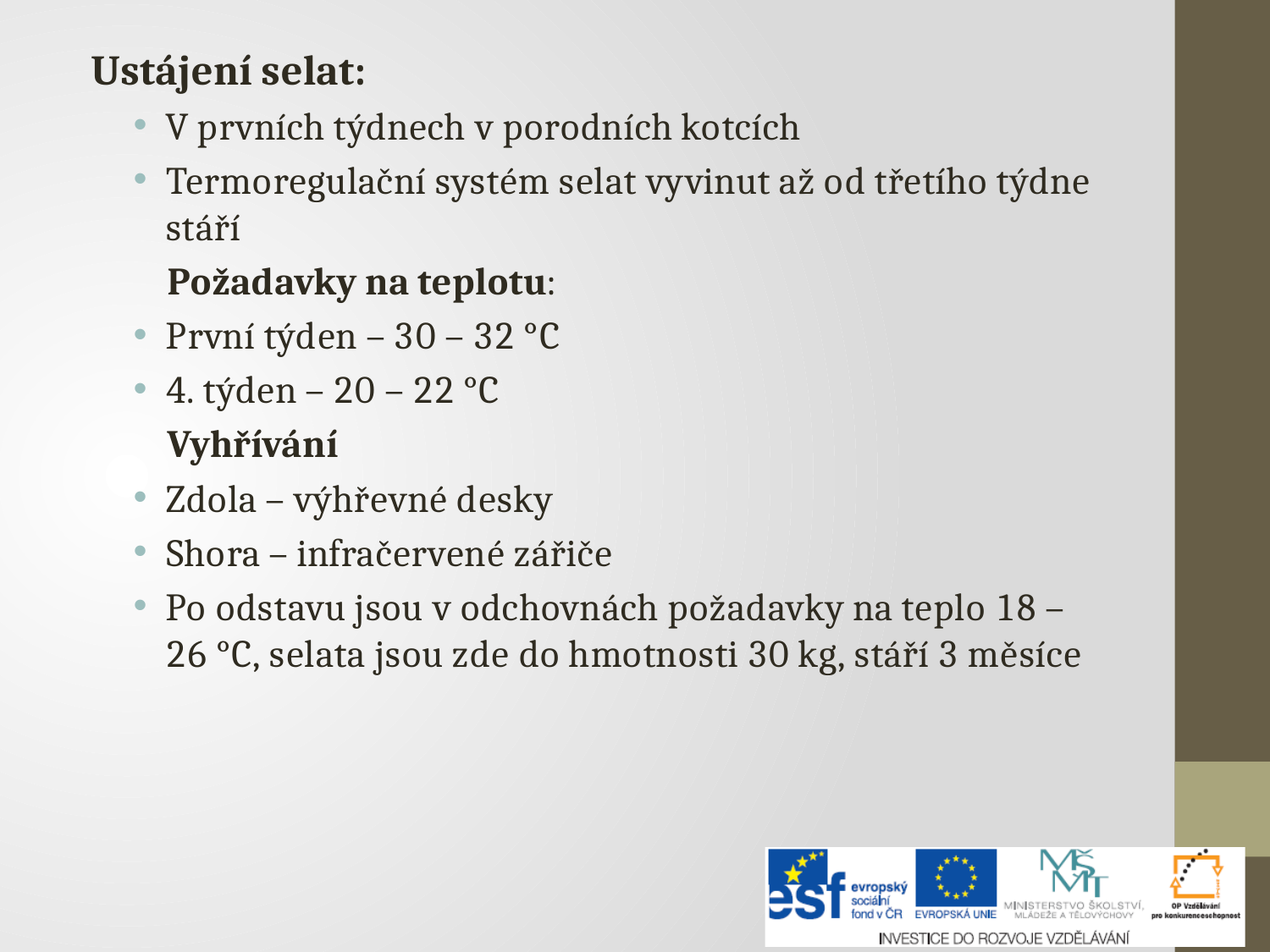

Ustájení selat:
V prvních týdnech v porodních kotcích
Termoregulační systém selat vyvinut až od třetího týdne stáří
    Požadavky na teplotu:
První týden – 30 – 32 °C
4. týden – 20 – 22 °C
    Vyhřívání
Zdola – výhřevné desky
Shora – infračervené zářiče
Po odstavu jsou v odchovnách požadavky na teplo 18 – 26 °C, selata jsou zde do hmotnosti 30 kg, stáří 3 měsíce